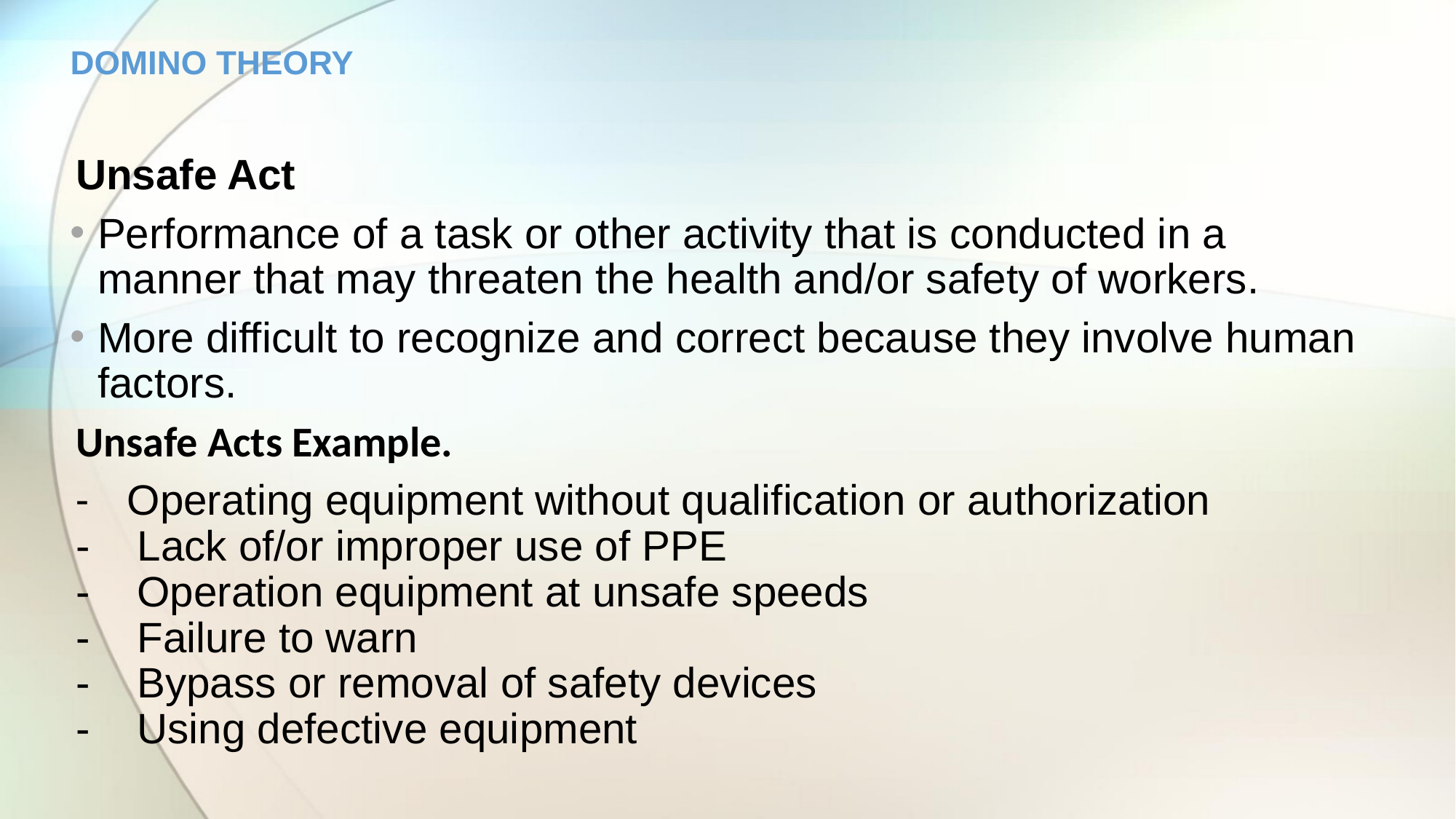

# DOMINO THEORY
Unsafe Act
Performance of a task or other activity that is conducted in a manner that may threaten the health and/or safety of workers.
More difficult to recognize and correct because they involve human factors.
Unsafe Acts Example.
-    Operating equipment without qualification or authorization
-    Lack of/or improper use of PPE
-    Operation equipment at unsafe speeds
-    Failure to warn
-    Bypass or removal of safety devices
-    Using defective equipment